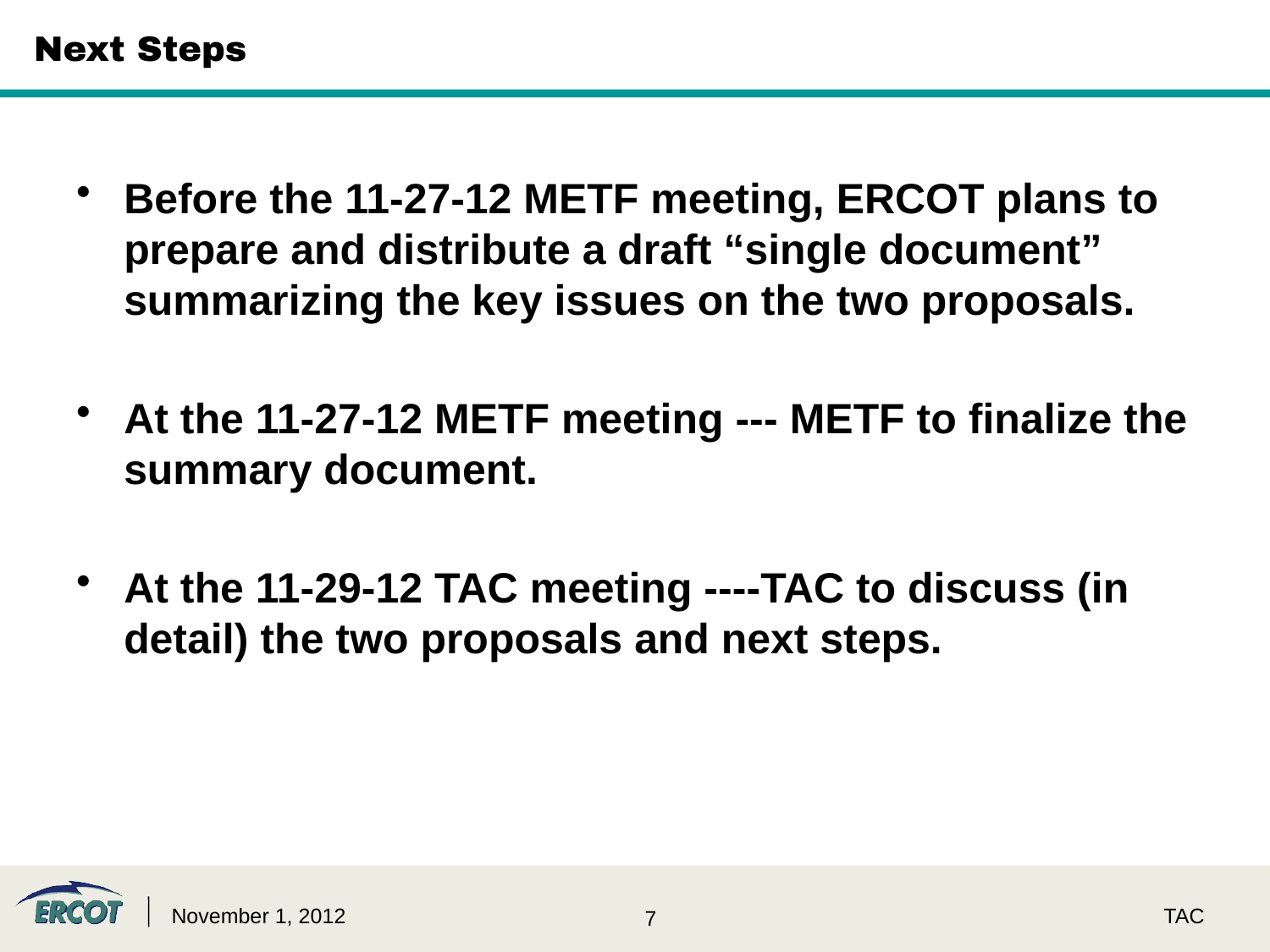

# Next Steps

Before the 11-27-12 METF meeting, ERCOT plans to prepare and distribute a draft “single document” summarizing the key issues on the two proposals.

At the 11-27-12 METF meeting --- METF to finalize the summary document.

At the 11-29-12 TAC meeting ----TAC to discuss (in detail) the two proposals and next steps.

November 1, 2012
TAC